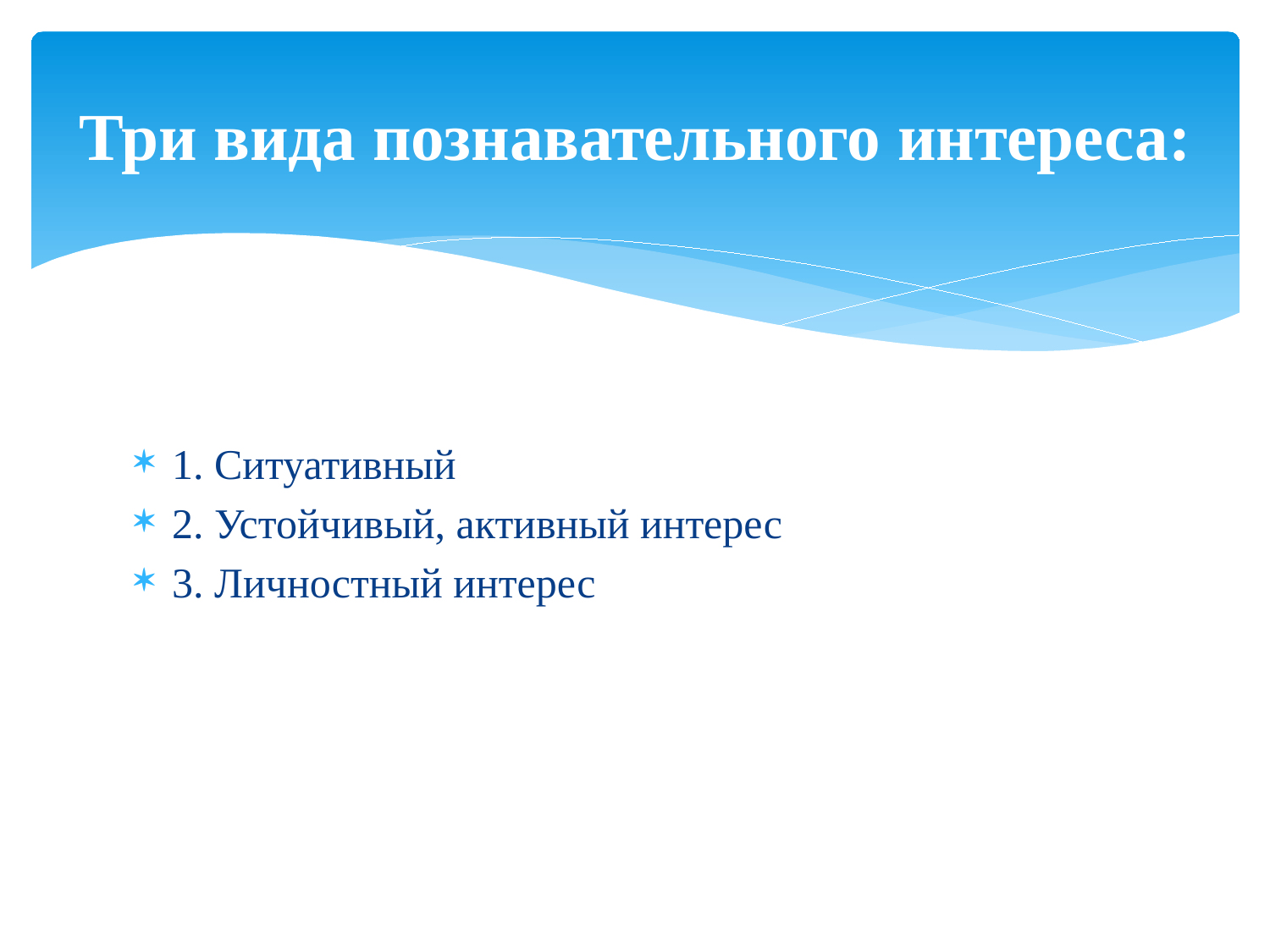

# Три вида познавательного интереса:

1. Ситуативный
2. Устойчивый, активный интерес
3. Личностный интерес